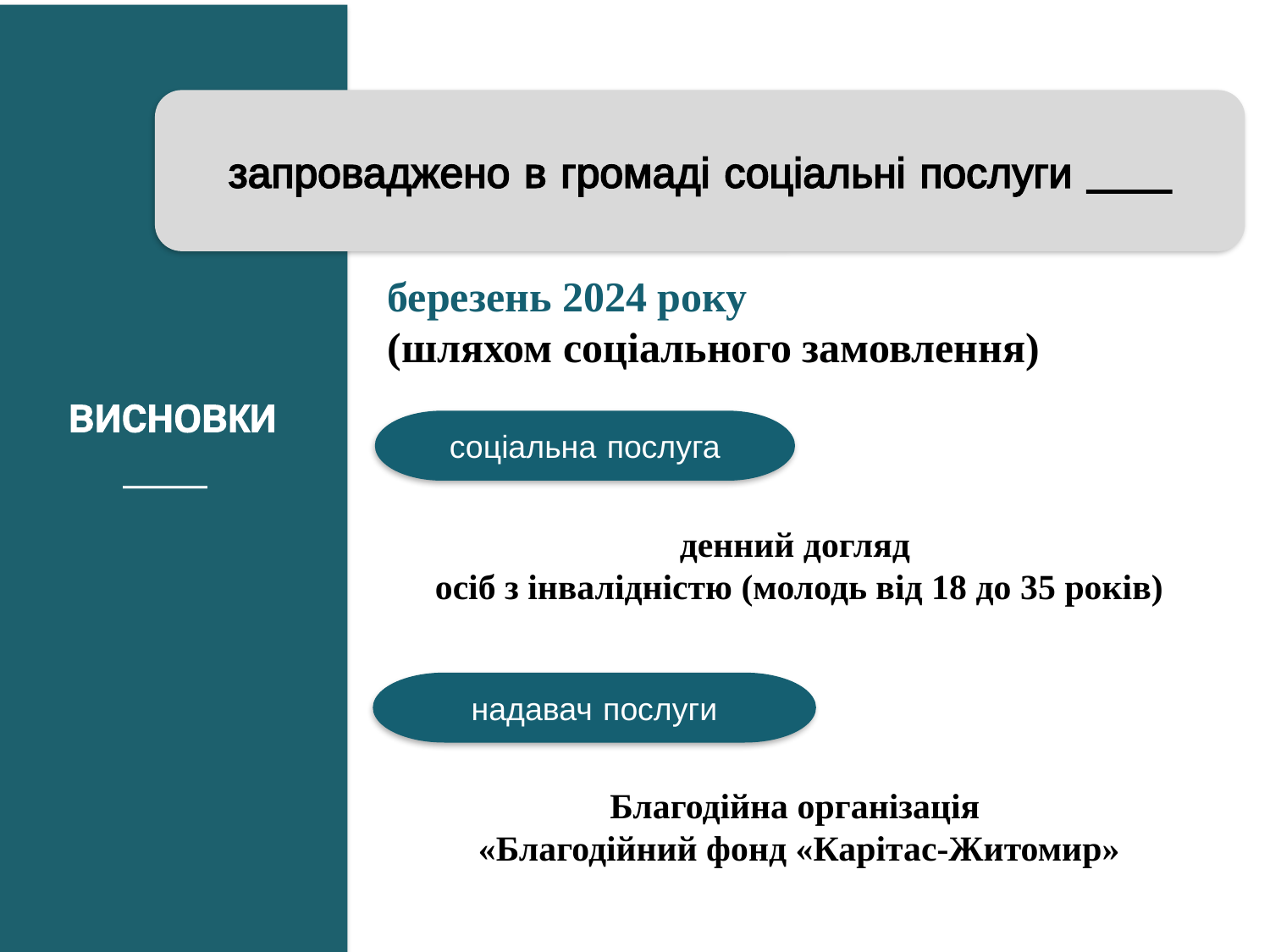

запроваджено в громаді соціальні послуги ____
березень 2024 року
(шляхом соціального замовлення)
висновки
____
соціальна послуга
денний догляд
осіб з інвалідністю (молодь від 18 до 35 років)
надавач послуги
Благодійна організація
«Благодійний фонд «Карітас-Житомир»